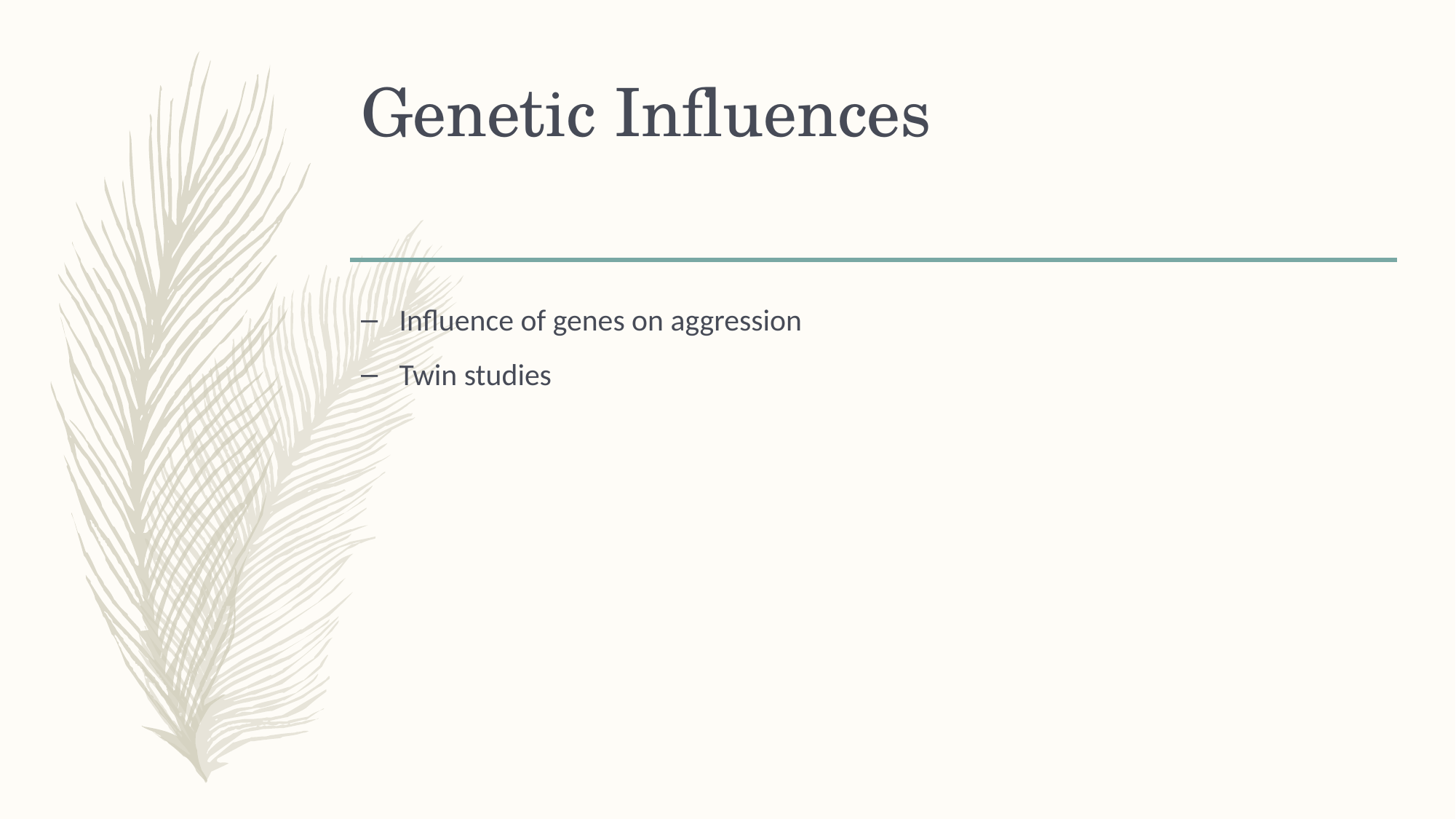

# Genetic Influences
Influence of genes on aggression
Twin studies